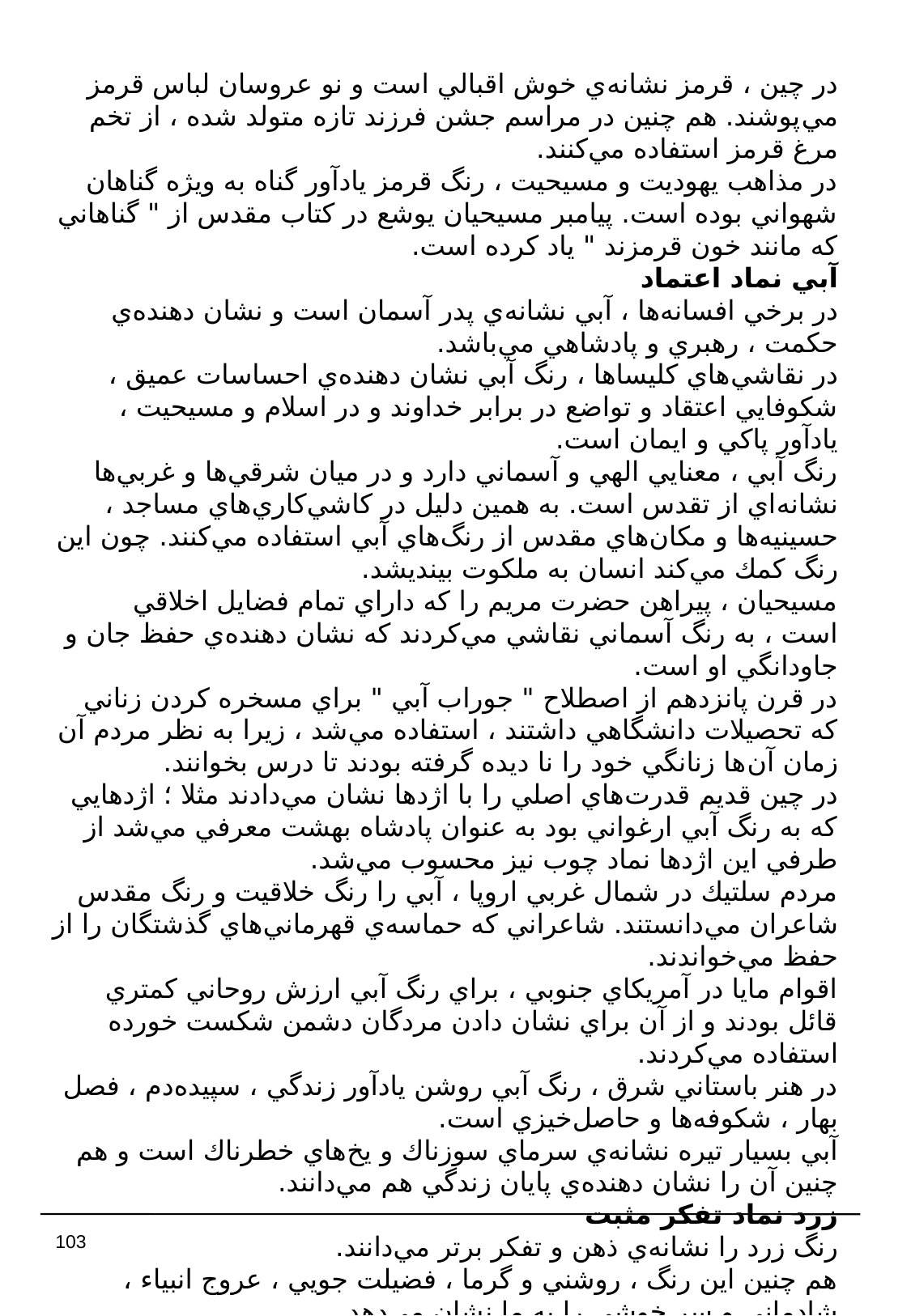

در چين ، قرمز نشانه‌ي خوش اقبالي است و نو عروسان لباس قرمز مي‌‌پوشند. هم چنين در مراسم جشن فرزند تازه متولد شده ، از تخم مرغ قرمز استفاده مي‌كنند.
در مذاهب يهوديت و مسيحيت ، رنگ قرمز يادآور گناه به ويژه گناهان شهواني بوده است. پيامبر مسيحيان يوشع در كتاب مقدس از " گناهاني كه مانند خون قرمزند " ياد كرده است.
آبي نماد اعتماد
در برخي افسانه‌‌ها ، آبي نشانه‌ي پدر آسمان است و نشان دهنده‌ي حكمت ، رهبري و پادشاهي مي‌‌باشد.
در نقاشي‌‌هاي كليساها ، رنگ آبي نشان دهنده‌ي احساسات عميق ، شكوفايي اعتقاد و تواضع در برابر خداوند و در اسلام و مسيحيت ، يادآور پاكي و ايمان است.
رنگ آبي ، معنايي الهي و آسماني دارد و در ميان شرقي‌‌ها و غربي‌‌ها نشانه‌اي از تقدس است. به همين دليل در كاشي‌كاري‌‌هاي مساجد ، حسينيه‌‌ها و مكان‌‌هاي مقدس از رنگ‌‌هاي آبي استفاده مي‌كنند. چون اين رنگ كمك مي‌كند انسان به ملكوت بينديشد.
مسيحيان ، پيراهن حضرت مريم را كه داراي تمام فضايل اخلاقي است ، به رنگ آسماني نقاشي مي‌كردند كه نشان دهنده‌ي حفظ جان و جاودانگي او است.
در قرن پانزدهم از اصطلاح " جوراب آبي " براي مسخره كردن زناني كه تحصيلات دانشگاهي داشتند ، استفاده مي‌شد ، زيرا به نظر مردم آن زمان آن‌ها زنانگي خود را نا ديده گرفته بودند تا درس بخوانند.
در چين قديم قدرت‌هاي اصلي را با اژدها نشان مي‌دادند مثلا ؛ اژدهايي كه به رنگ آبي ارغواني بود به عنوان پادشاه بهشت معرفي مي‌شد از طرفي اين اژدها نماد چوب نيز محسوب مي‌شد.
مردم سلتيك در شمال غربي اروپا ، آبي را رنگ خلاقيت و رنگ مقدس شاعران مي‌دانستند. شاعراني كه حماسه‌ي قهرماني‌هاي گذشتگان را از حفظ مي‌خواندند.
اقوام مايا در آمريكاي جنوبي ، براي رنگ آبي ارزش روحاني كمتري قائل بودند و از آن براي نشان دادن مردگان دشمن شكست خورده استفاده مي‌كردند.
در هنر باستاني شرق ، رنگ آبي روشن يادآور زندگي ، سپيده‌دم ، فصل بهار ، شكوفه‌ها و حاصل‌‌خيزي است.
آبي بسيار تيره نشانه‌ي سرماي سوزناك و يخ‌‌هاي خطرناك است و هم چنين آن را نشان دهنده‌ي پايان زندگي هم مي‌دانند.
زرد نماد تفكر مثبت
رنگ زرد را نشانه‌ي ذهن و تفكر برتر مي‌دانند.
هم چنين اين رنگ ، روشني و گرما ، فضيلت جويي ، عروج انبياء ، شادماني و سر خوشي را به ما نشان مي‌دهد.
در زمان قديم ، رنگ زرد نشانه‌ي روح ،آزادي و استقلال بود و اله‌ي عطارد ، مثل فرشتگان مقرب درگاه خداوند به صورت رنگ زرد ظاهر مي‌شد.
103